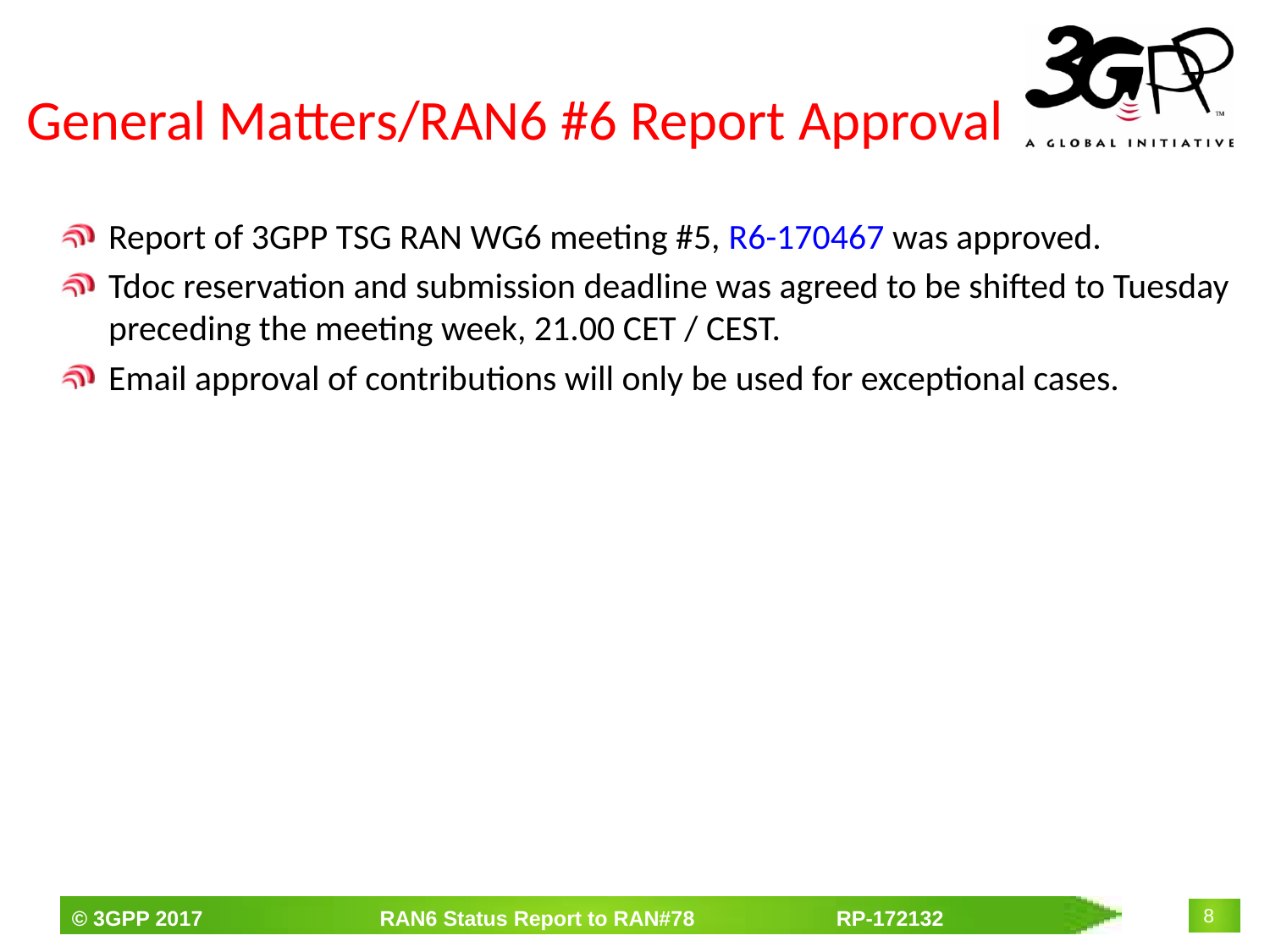

# General Matters/RAN6 #6 Report Approval
Report of 3GPP TSG RAN WG6 meeting #5, R6-170467 was approved.
Tdoc reservation and submission deadline was agreed to be shifted to Tuesday preceding the meeting week, 21.00 CET / CEST.
Email approval of contributions will only be used for exceptional cases.